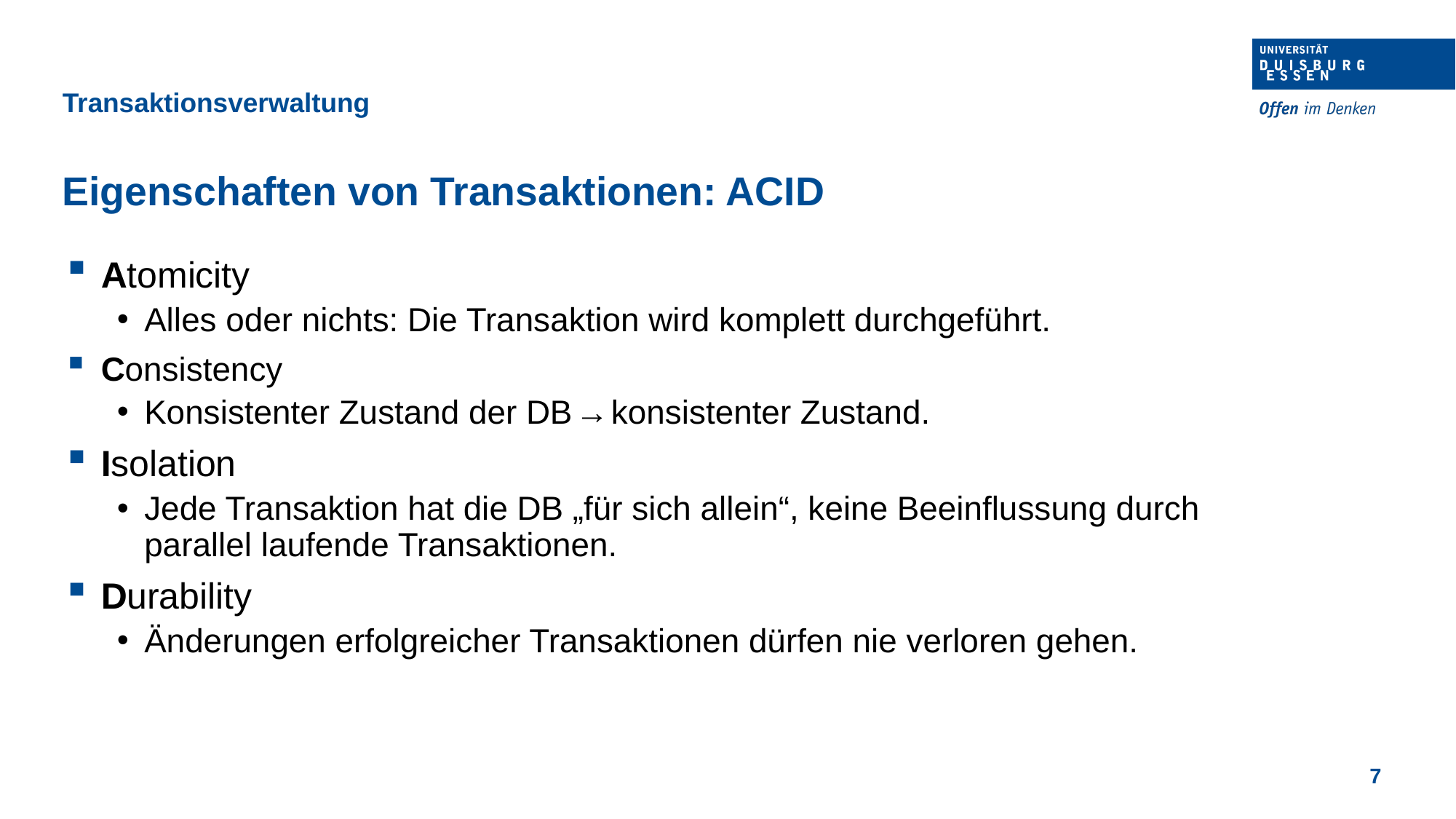

Transaktionsverwaltung
Eigenschaften von Transaktionen: ACID
Atomicity
Alles oder nichts: Die Transaktion wird komplett durchgeführt.
Consistency
Konsistenter Zustand der DB → konsistenter Zustand.
Isolation
Jede Transaktion hat die DB „für sich allein“, keine Beeinflussung durch parallel laufende Transaktionen.
Durability
Änderungen erfolgreicher Transaktionen dürfen nie verloren gehen.
7